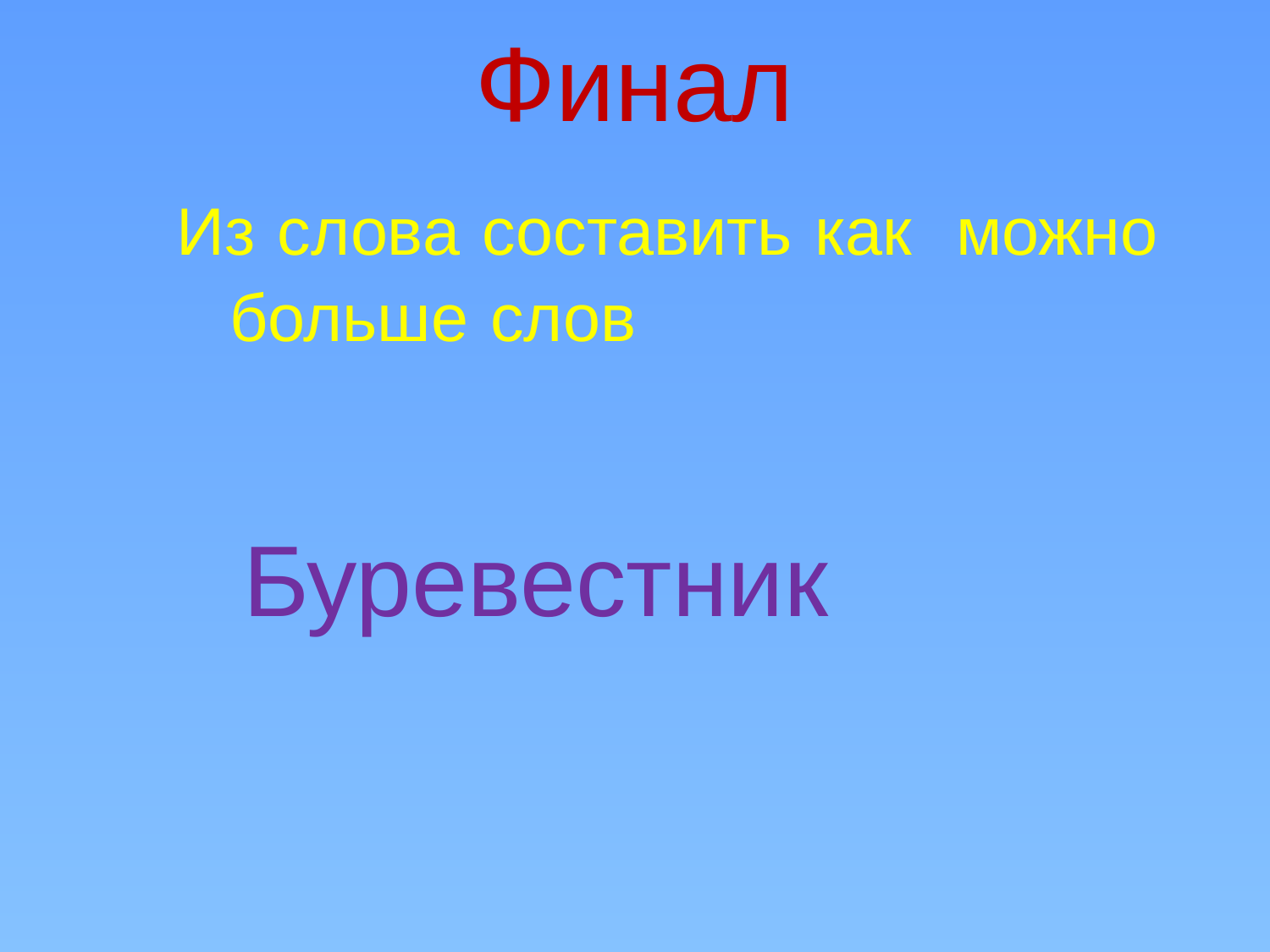

# Финал
   Из слова составить как  можно больше слов

     Буревестник